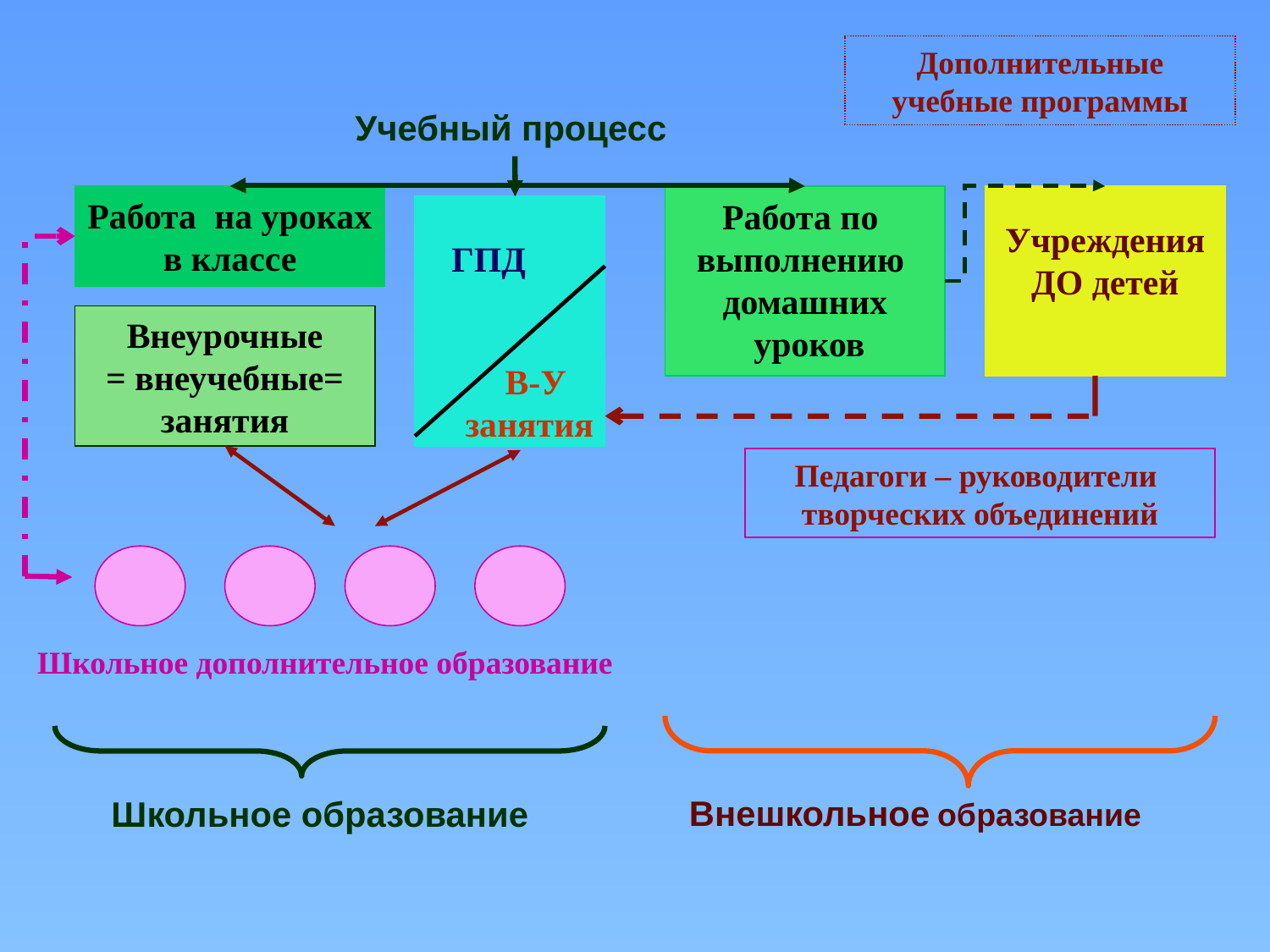

Дополнительные учебные программы
Учебный процесс

Работа  на уроках
в классе

Работа по
выполнению
домашних
 уроков

Учреждения
ДО детей

ГПД

Внеурочные
= внеучебные=
занятия
        В-У
  занятия

Педагоги – руководители
творческих объединений

Школьное дополнительное образование

Внешкольное образование
Школьное образование